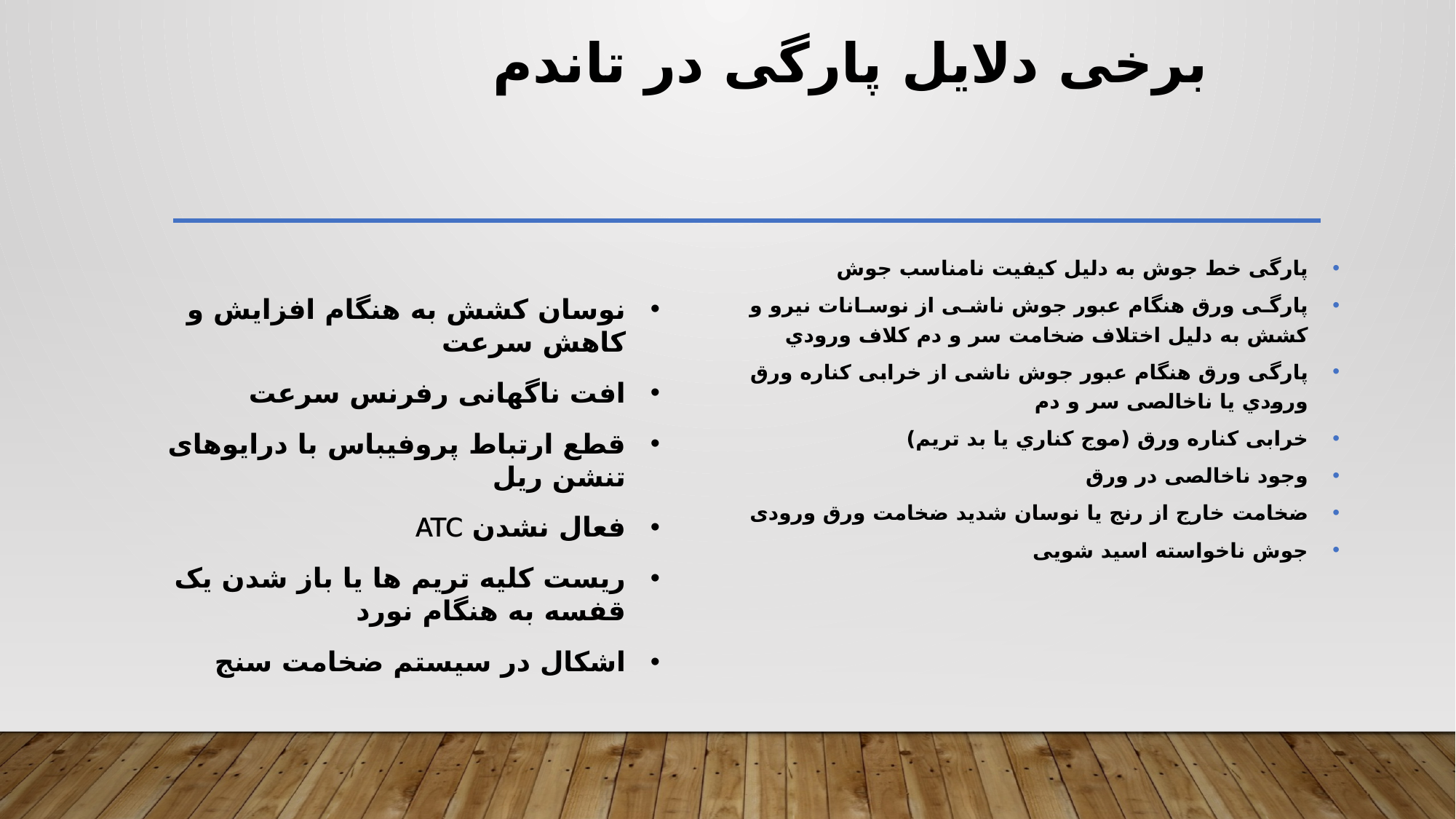

# برخی دلایل پارگی در تاندم
پارگی خط جوش به دلیل کیفیت نامناسب جوش
پارگی ورق هنگام عبور جوش ناشی از نوسانات نیرو و کشش به دلیل اختلاف ضخامت سر و دم کلاف ورودي
پارگی ورق هنگام عبور جوش ناشی از خرابی کناره ورق ورودي یا ناخالصی سر و دم
خرابی کناره ورق (موج کناري يا بد تريم)
وجود ناخالصی در ورق
ضخامت خارج از رنج یا نوسان شدید ضخامت ورق ورودی
جوش ناخواسته اسید شویی

نوسان کشش به هنگام افزایش و کاهش سرعت
افت ناگهانی رفرنس سرعت
قطع ارتباط پروفیباس با درایوهای تنشن ریل
فعال نشدن ATC
ریست کلیه تریم ها یا باز شدن یک قفسه به هنگام نورد
اشکال در سیستم ضخامت سنج